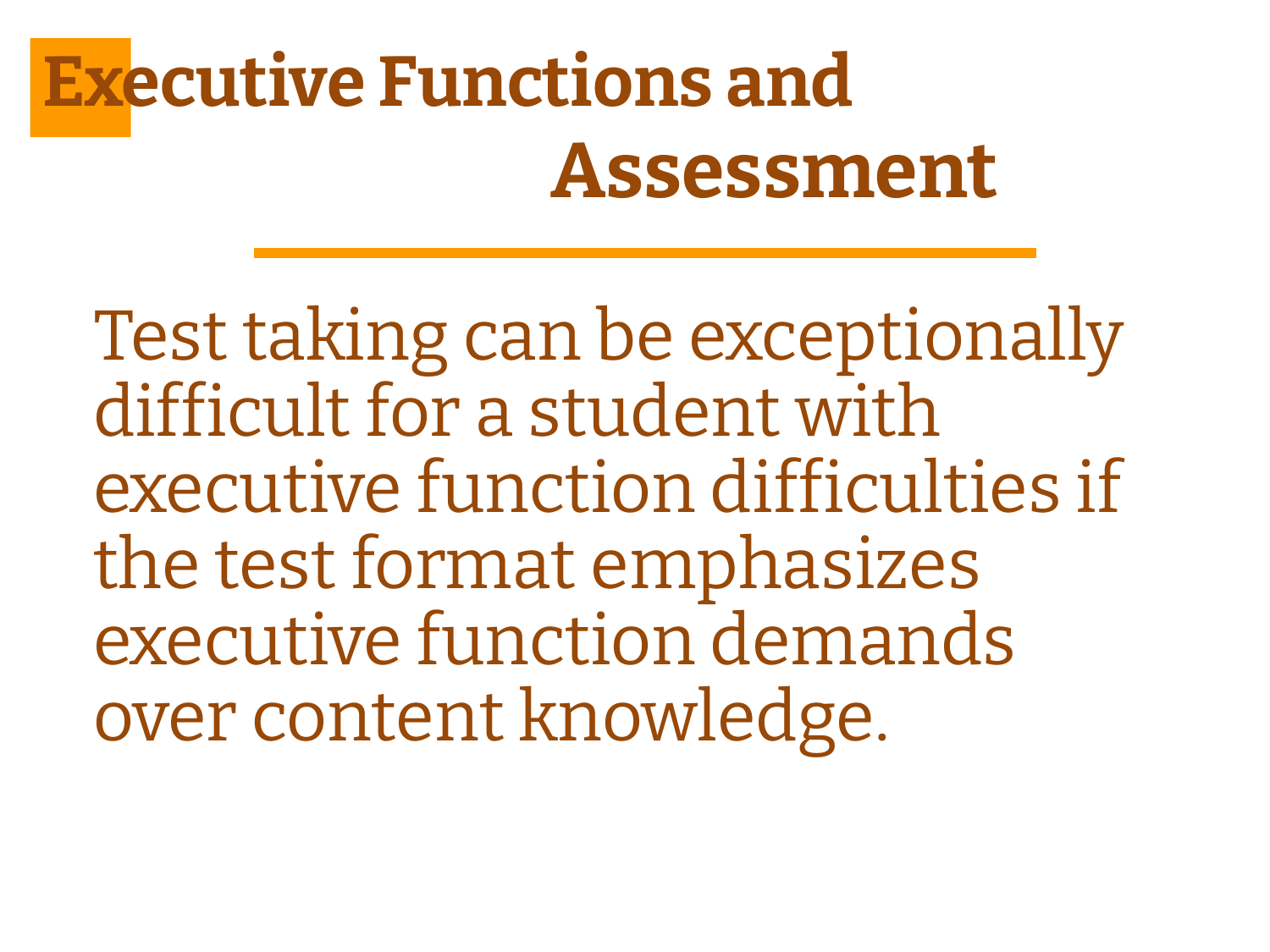

# Executive Functions and   						Assessment
Test taking can be exceptionally difficult for a student with executive function difficulties if the test format emphasizes executive function demands over content knowledge.